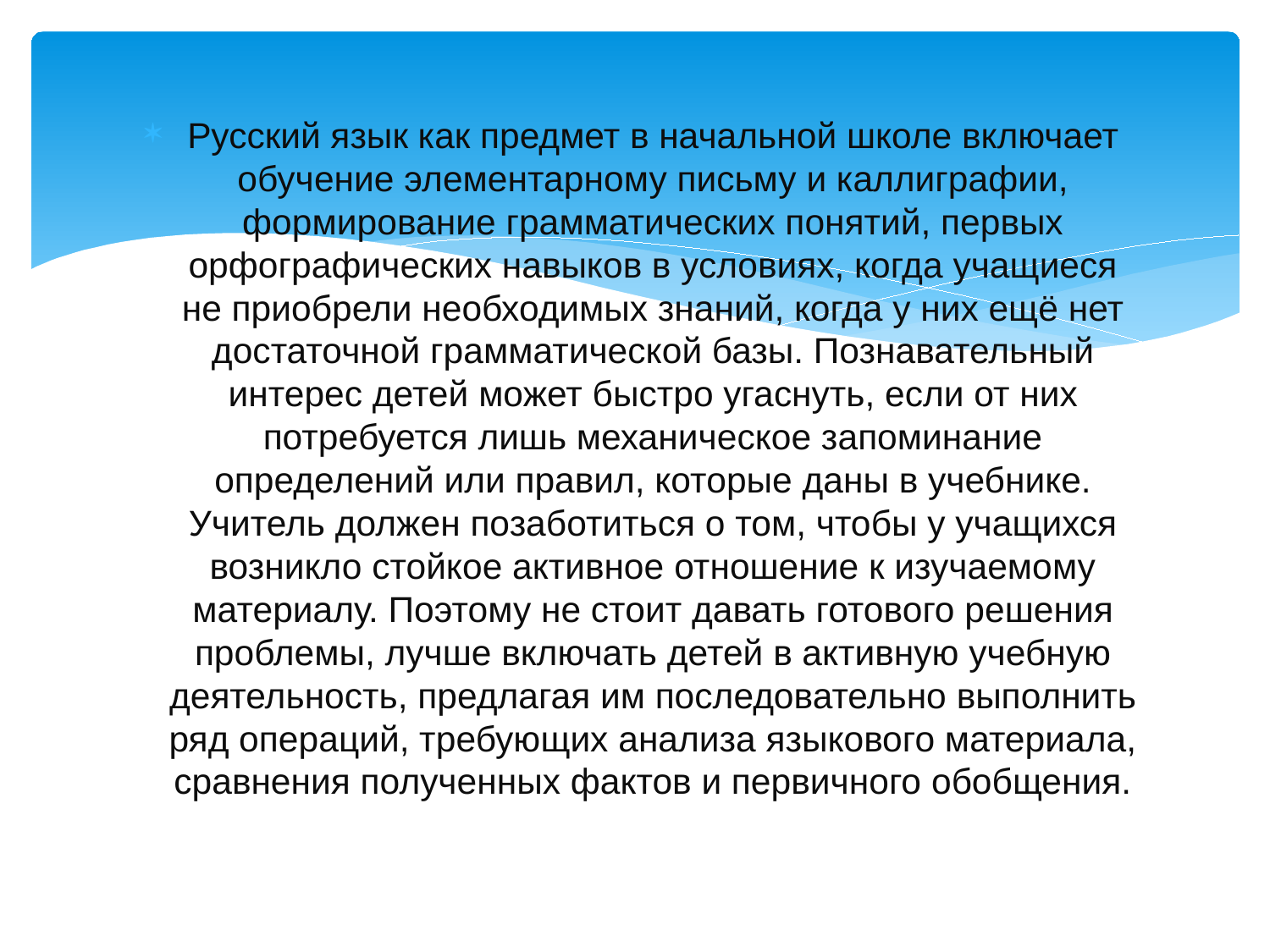

Русский язык как предмет в начальной школе включает обучение элементарному письму и каллиграфии, формирование грамматических понятий, первых орфографических навыков в условиях, когда учащиеся не приобрели необходимых знаний, когда у них ещё нет достаточной грамматической базы. Познавательный интерес детей может быстро угаснуть, если от них потребуется лишь механическое запоминание определений или правил, которые даны в учебнике. Учитель должен позаботиться о том, чтобы у учащихся возникло стойкое активное отношение к изучаемому материалу. Поэтому не стоит давать готового решения проблемы, лучше включать детей в активную учебную деятельность, предлагая им последовательно выполнить ряд операций, требующих анализа языкового материала, сравнения полученных фактов и первичного обобщения.